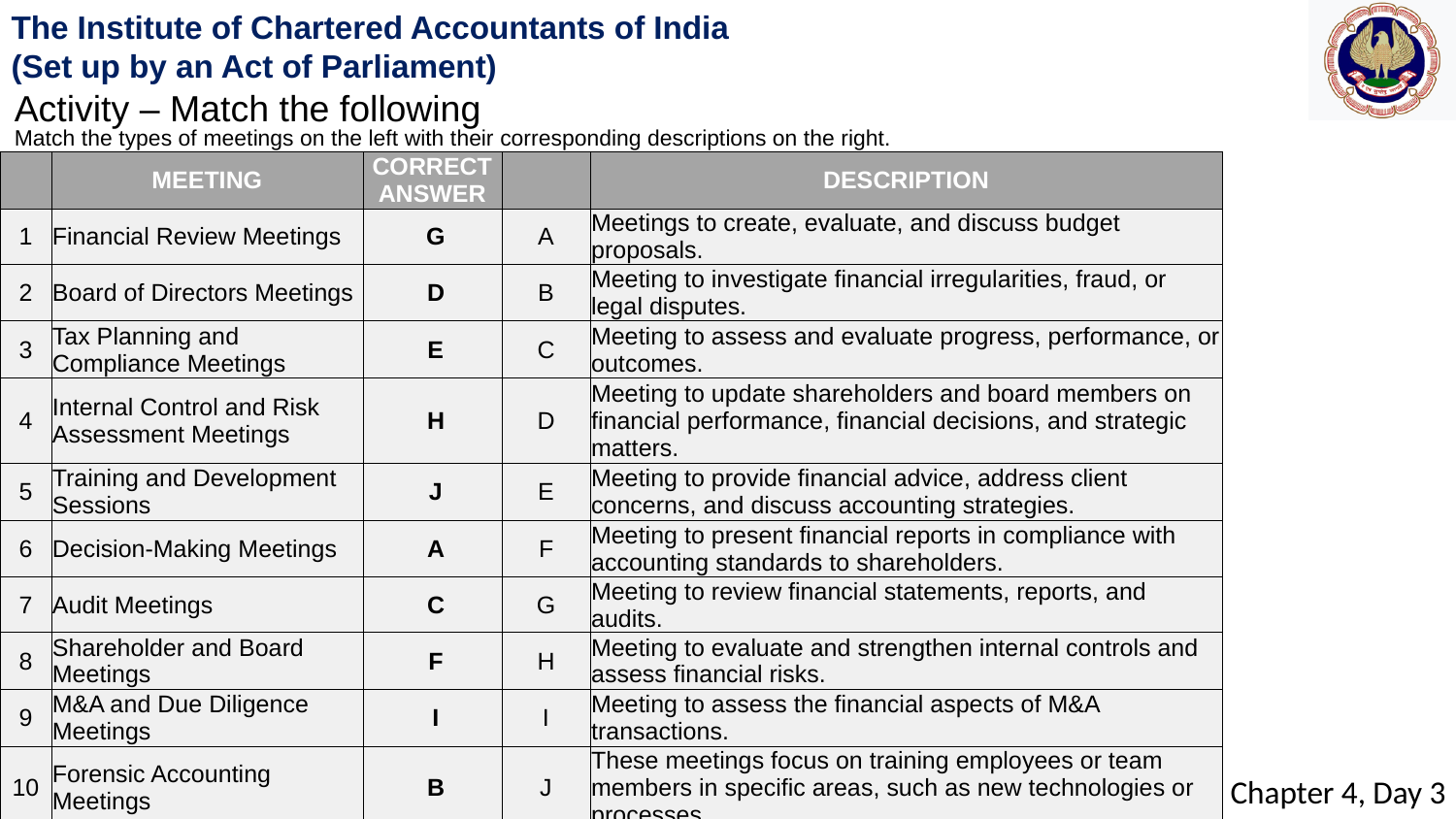

Activity – Match the following
Match the types of meetings on the left with their corresponding descriptions on the right.

|  | MEETING | CORRECT ANSWER |  | DESCRIPTION |
| --- | --- | --- | --- | --- |
| 1 | Financial Review Meetings | G | A | Meetings to create, evaluate, and discuss budget proposals. |
| 2 | Board of Directors Meetings | D | B | Meeting to investigate financial irregularities, fraud, or legal disputes. |
| 3 | Tax Planning and Compliance Meetings | E | C | Meeting to assess and evaluate progress, performance, or outcomes. |
| 4 | Internal Control and Risk Assessment Meetings | H | D | Meeting to update shareholders and board members on financial performance, financial decisions, and strategic matters. |
| 5 | Training and Development Sessions | J | E | Meeting to provide financial advice, address client concerns, and discuss accounting strategies. |
| 6 | Decision-Making Meetings | A | F | Meeting to present financial reports in compliance with accounting standards to shareholders. |
| 7 | Audit Meetings | C | G | Meeting to review financial statements, reports, and audits. |
| 8 | Shareholder and Board Meetings | F | H | Meeting to evaluate and strengthen internal controls and assess financial risks. |
| 9 | M&A and Due Diligence Meetings | I | I | Meeting to assess the financial aspects of M&A transactions. |
| 10 | Forensic Accounting Meetings | B | J | These meetings focus on training employees or team members in specific areas, such as new technologies or processes. |
Board of Studies Operations